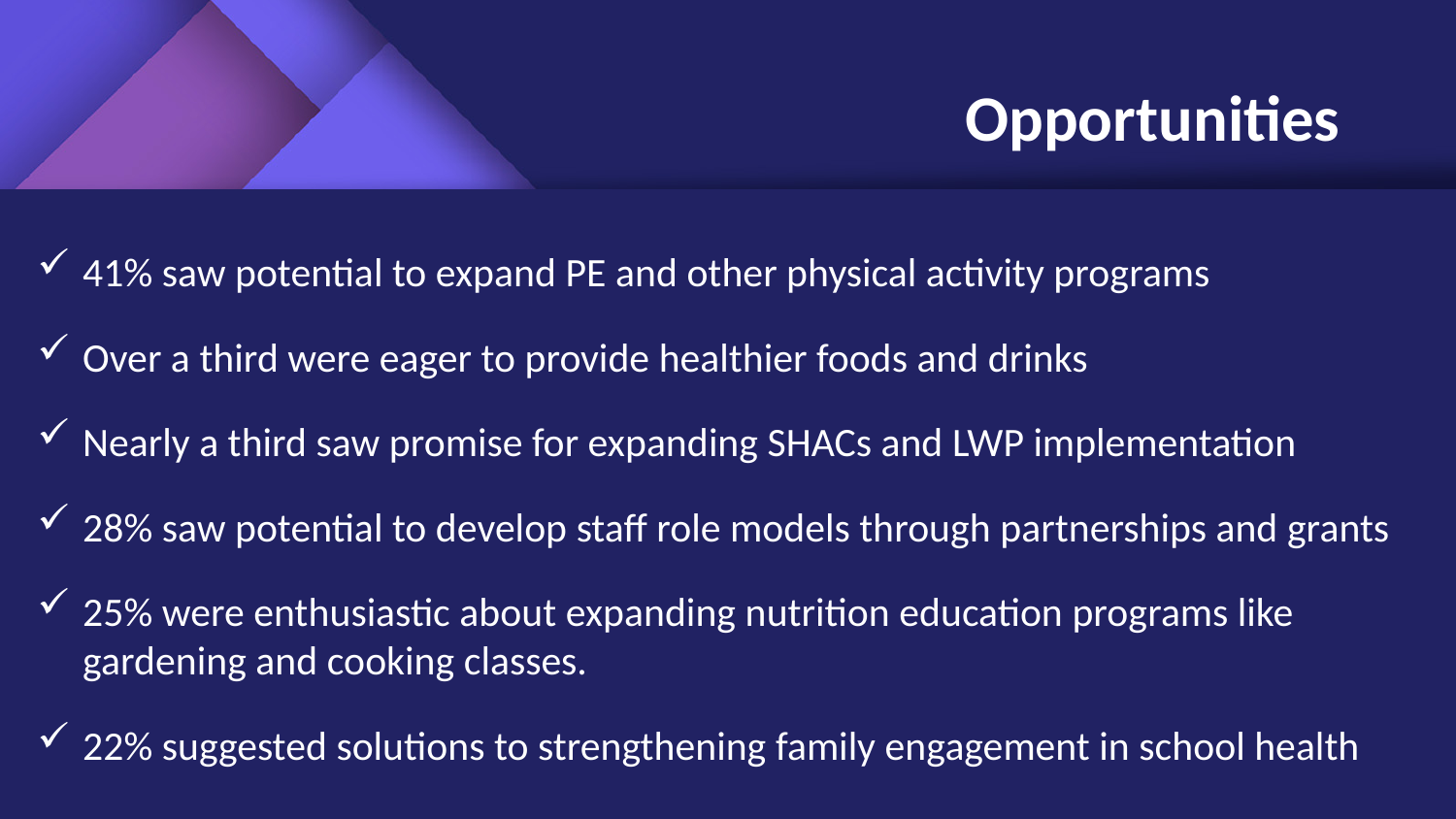

Opportunities
41% saw potential to expand PE and other physical activity programs
Over a third were eager to provide healthier foods and drinks
Nearly a third saw promise for expanding SHACs and LWP implementation
28% saw potential to develop staff role models through partnerships and grants
25% were enthusiastic about expanding nutrition education programs like gardening and cooking classes.
22% suggested solutions to strengthening family engagement in school health